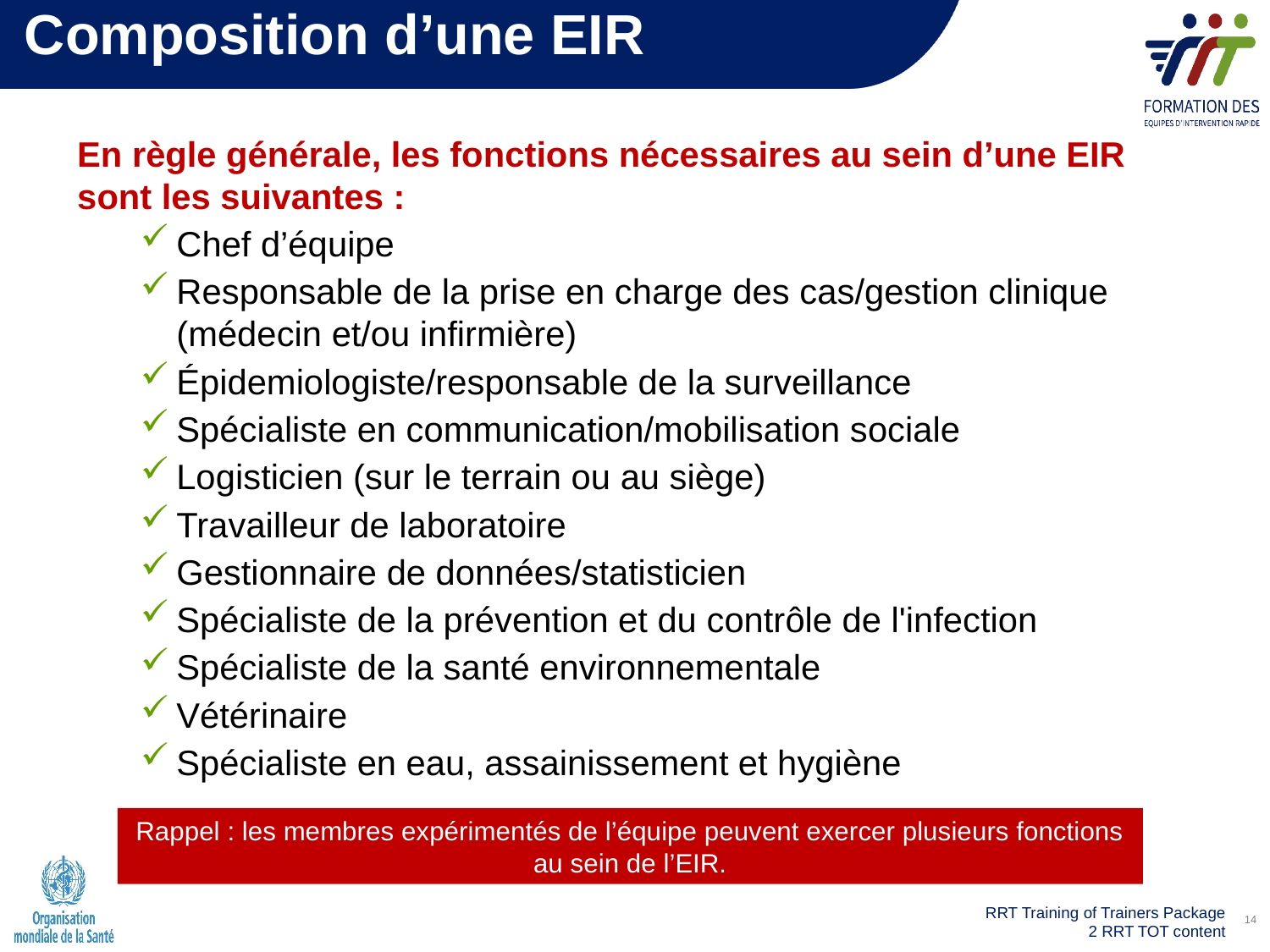

Composition d’une EIR
En règle générale, les fonctions nécessaires au sein d’une EIR sont les suivantes :
Chef d’équipe
Responsable de la prise en charge des cas/gestion clinique (médecin et/ou infirmière)
Épidemiologiste/responsable de la surveillance
Spécialiste en communication/mobilisation sociale
Logisticien (sur le terrain ou au siège)
Travailleur de laboratoire
Gestionnaire de données/statisticien
Spécialiste de la prévention et du contrôle de l'infection
Spécialiste de la santé environnementale
Vétérinaire
Spécialiste en eau, assainissement et hygiène

Rappel : les membres expérimentés de l’équipe peuvent exercer plusieurs fonctions au sein de l’EIR.